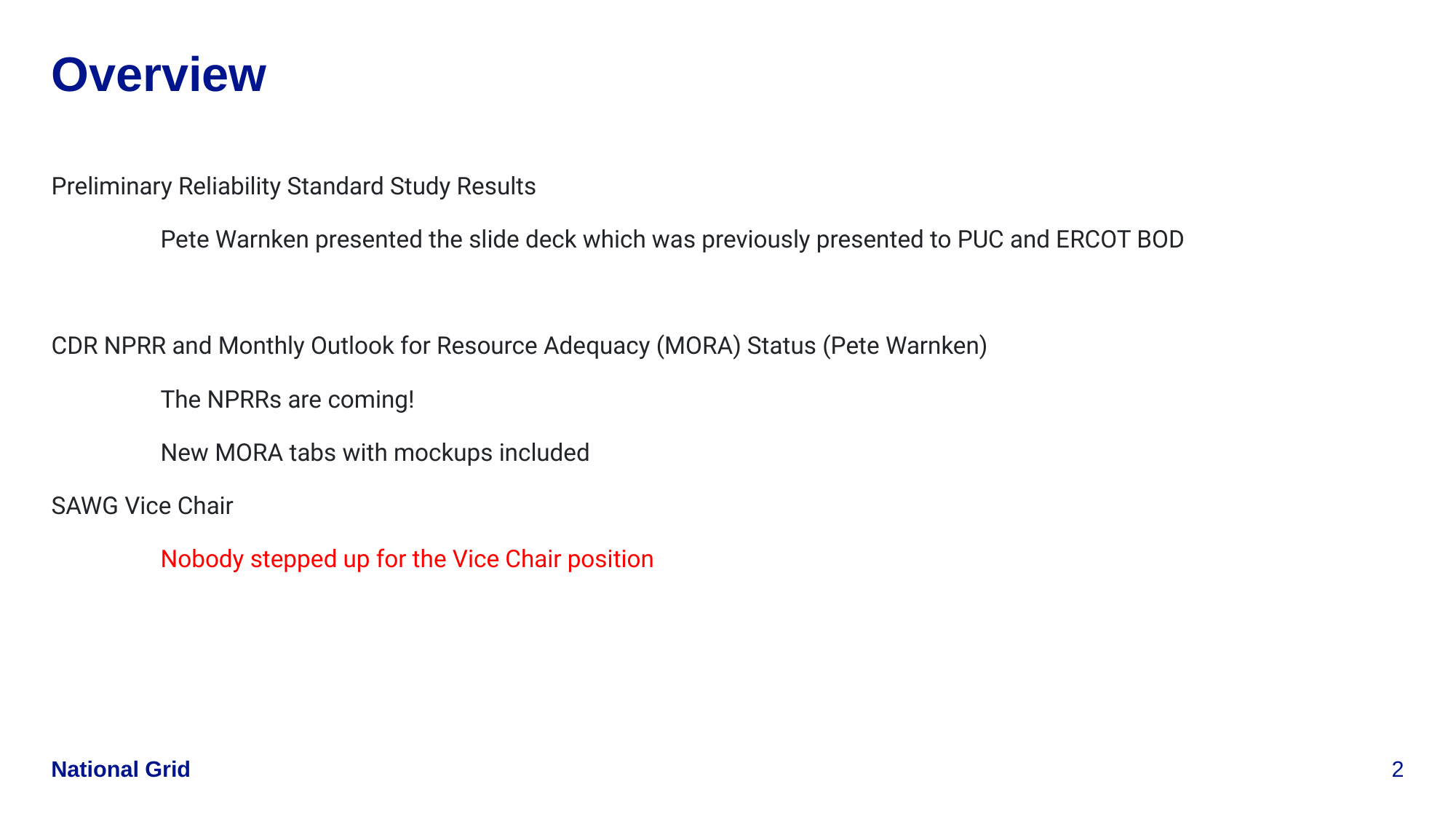

# Overview
Preliminary Reliability Standard Study Results
	Pete Warnken presented the slide deck which was previously presented to PUC and ERCOT BOD

CDR NPRR and Monthly Outlook for Resource Adequacy (MORA) Status (Pete Warnken)
	The NPRRs are coming!
	New MORA tabs with mockups included
SAWG Vice Chair
	Nobody stepped up for the Vice Chair position